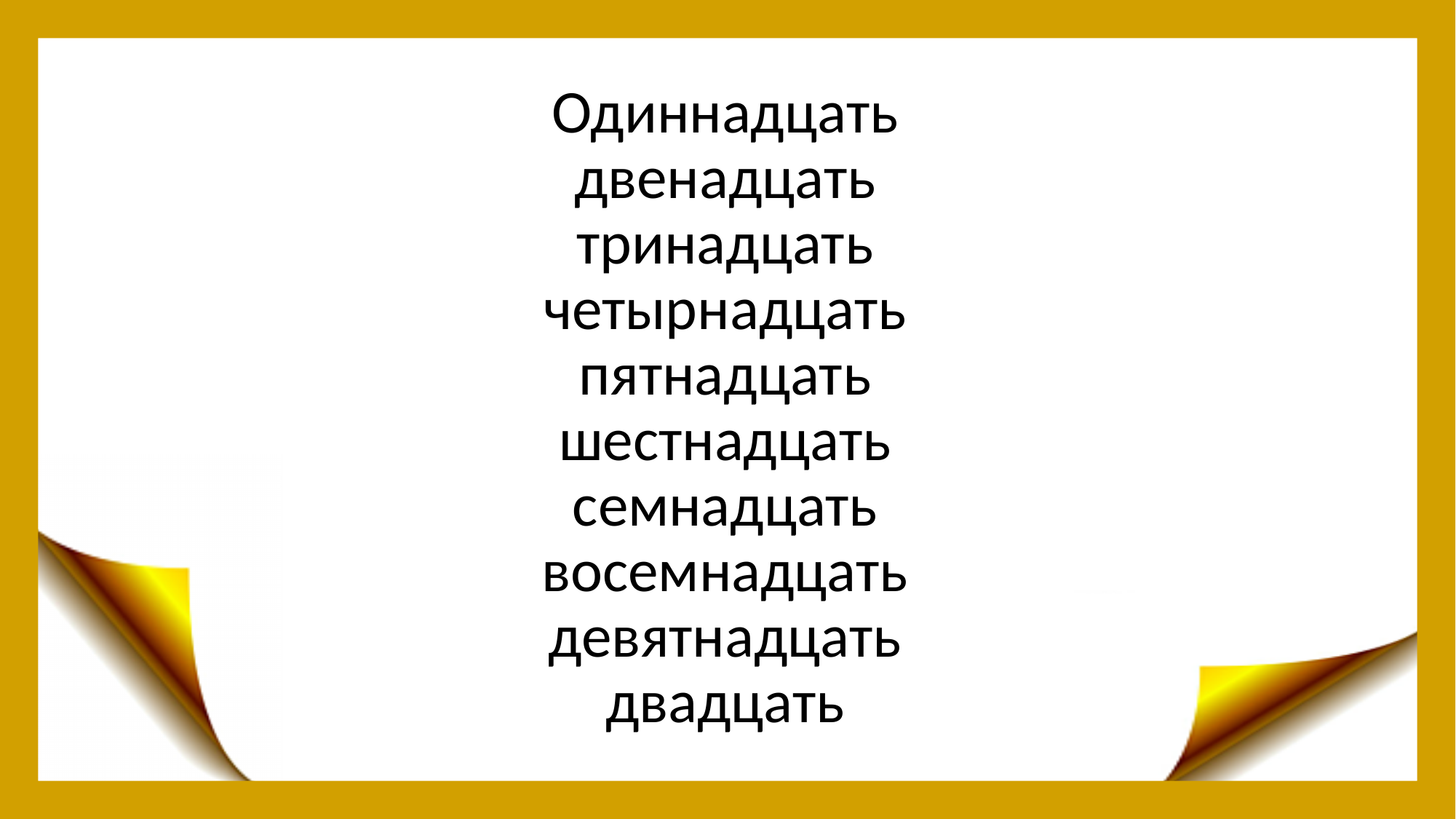

# Одиннадцать двенадцать тринадцать четырнадцать пятнадцать шестнадцать семнадцать восемнадцать девятнадцать двадцать